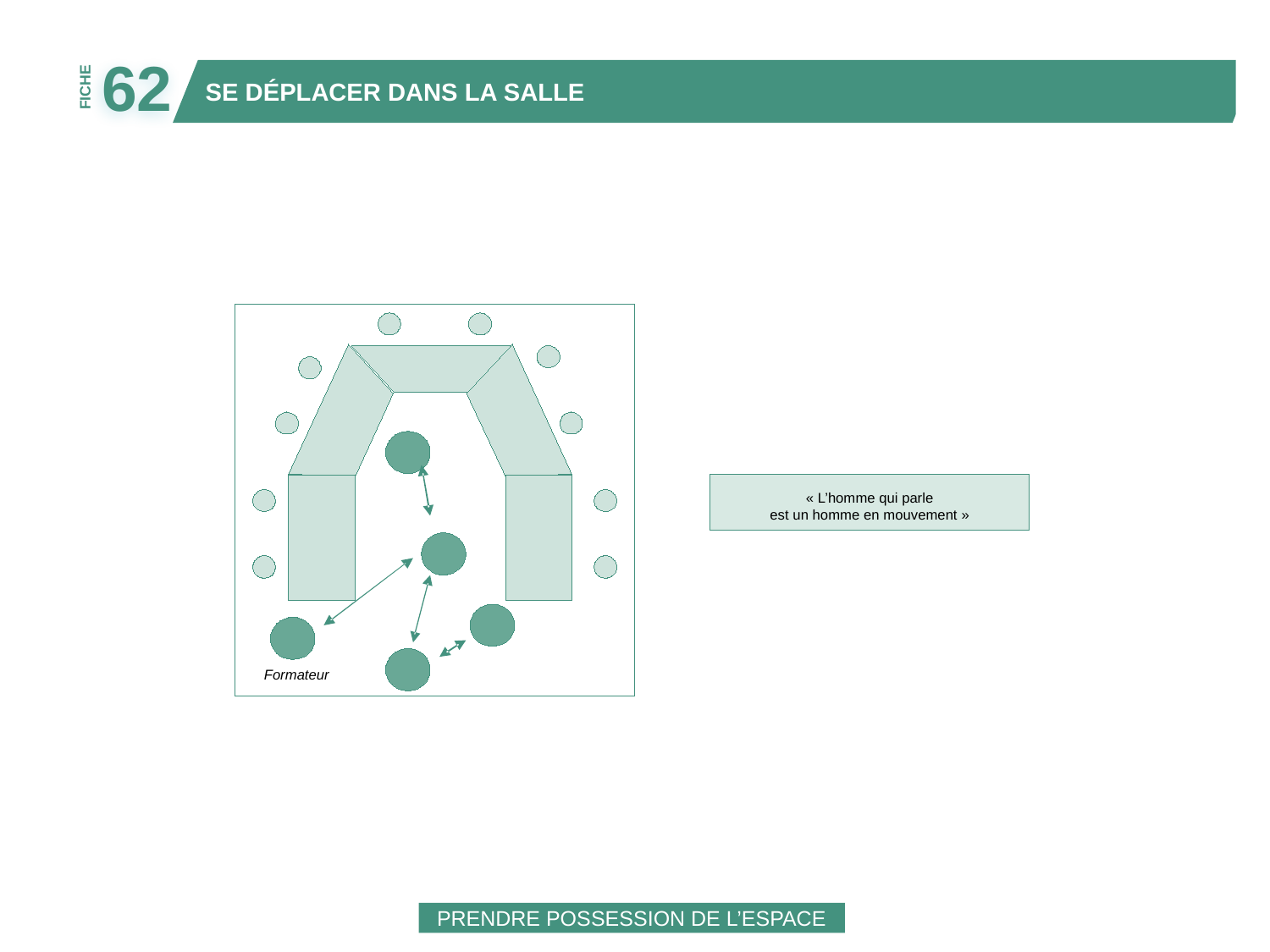

62

SE DÉPLACER DANS LA SALLE
FICHE

« L’homme qui parle
est un homme en mouvement »

Formateur
PRENDRE POSSESSION DE L’ESPACE